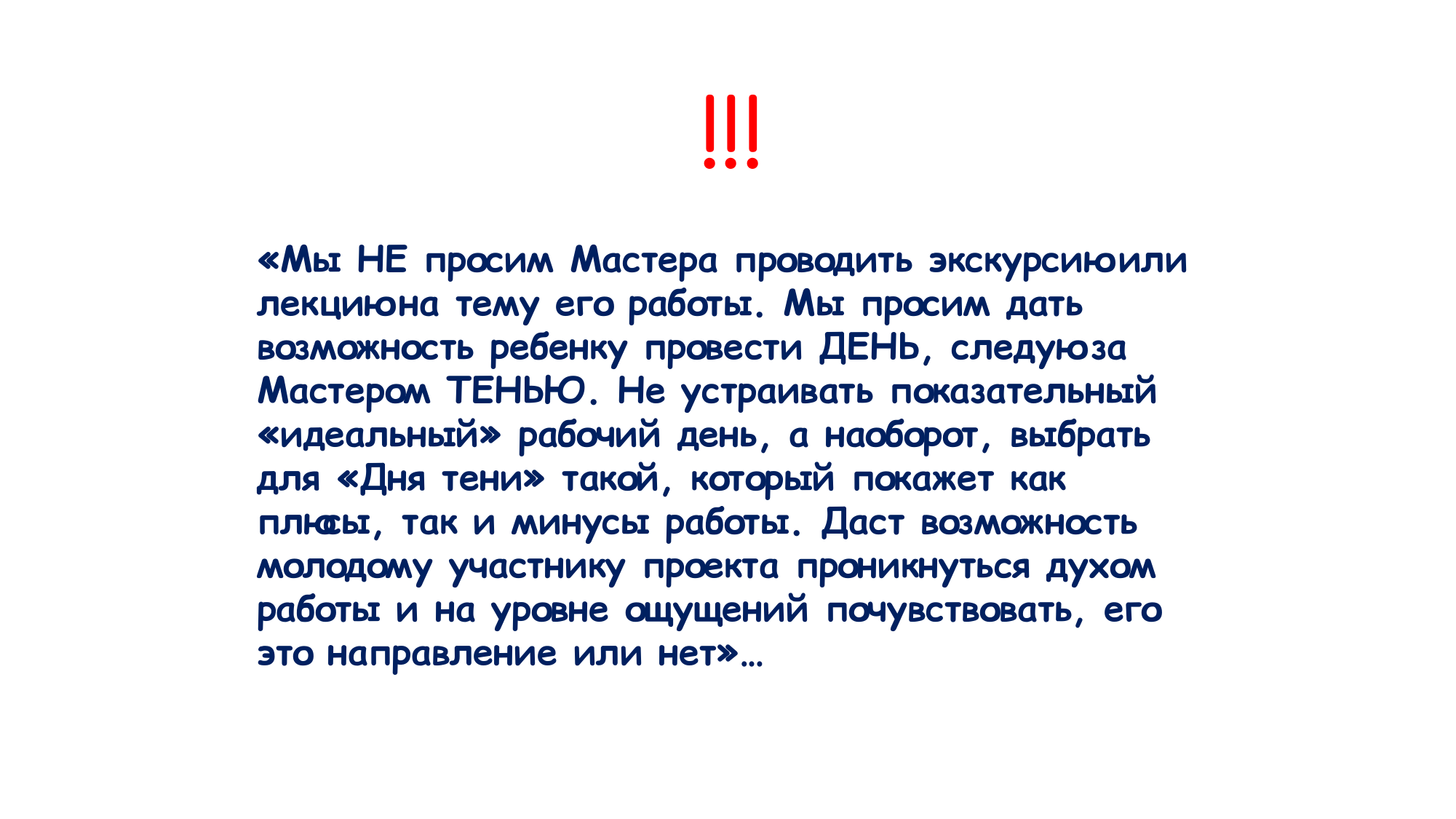

!!!
«Мы НЕ просим Мастера проводить экскурсию или лекцию на тему его работы. Мы просим дать возможность ребенку провести ДЕНЬ, следую за Мастером ТЕНЬЮ. Не устраивать показательный «идеальный» рабочий день, а наоборот, выбрать для «Дня тени» такой, который покажет как плюсы, так и минусы работы. Даст возможность молодому участнику проекта проникнуться духом работы и на уровне ощущений почувствовать, его это направление или нет»…